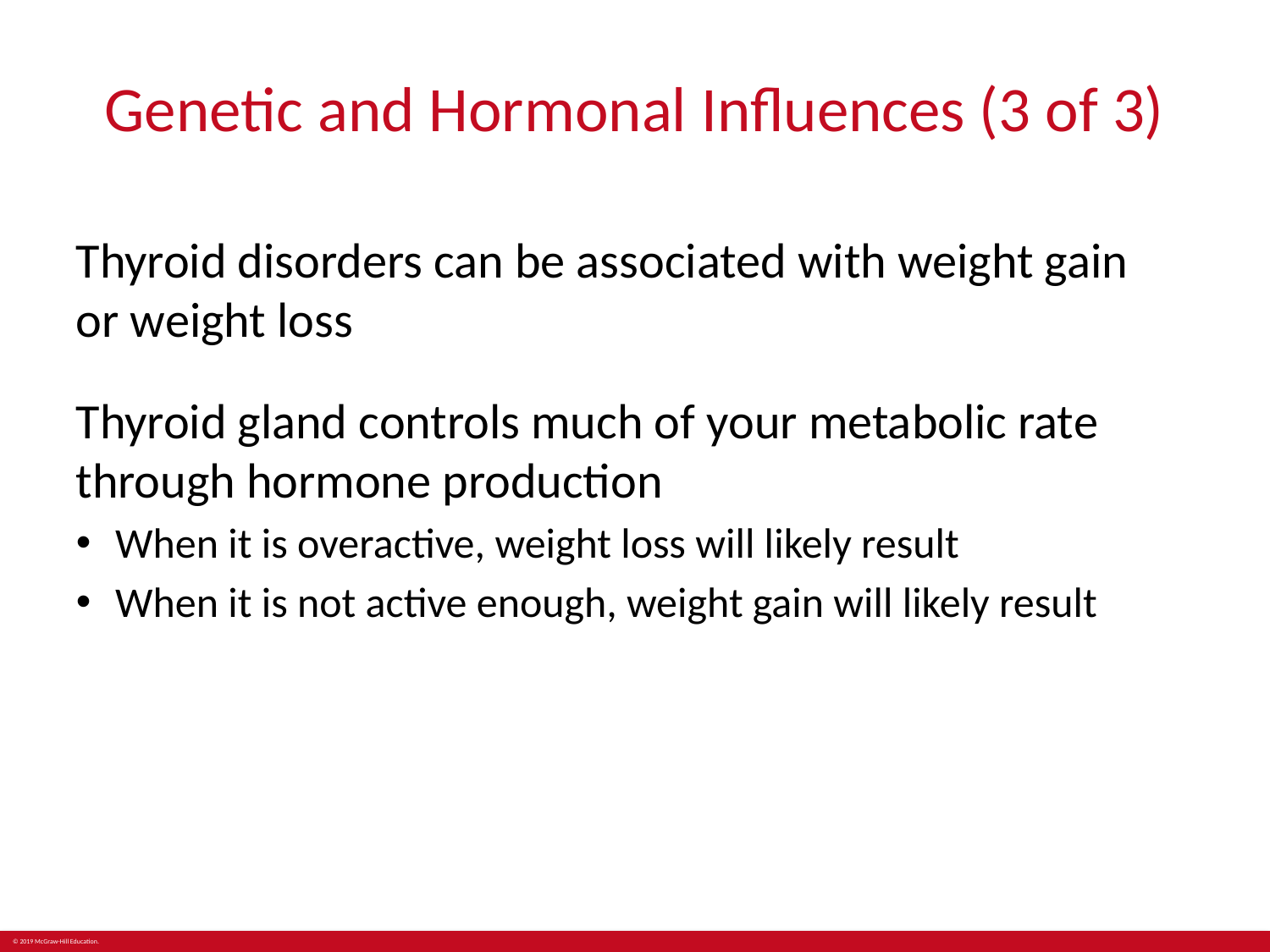

# Genetic and Hormonal Influences (3 of 3)
Thyroid disorders can be associated with weight gain
or weight loss
Thyroid gland controls much of your metabolic rate through hormone production
When it is overactive, weight loss will likely result
When it is not active enough, weight gain will likely result